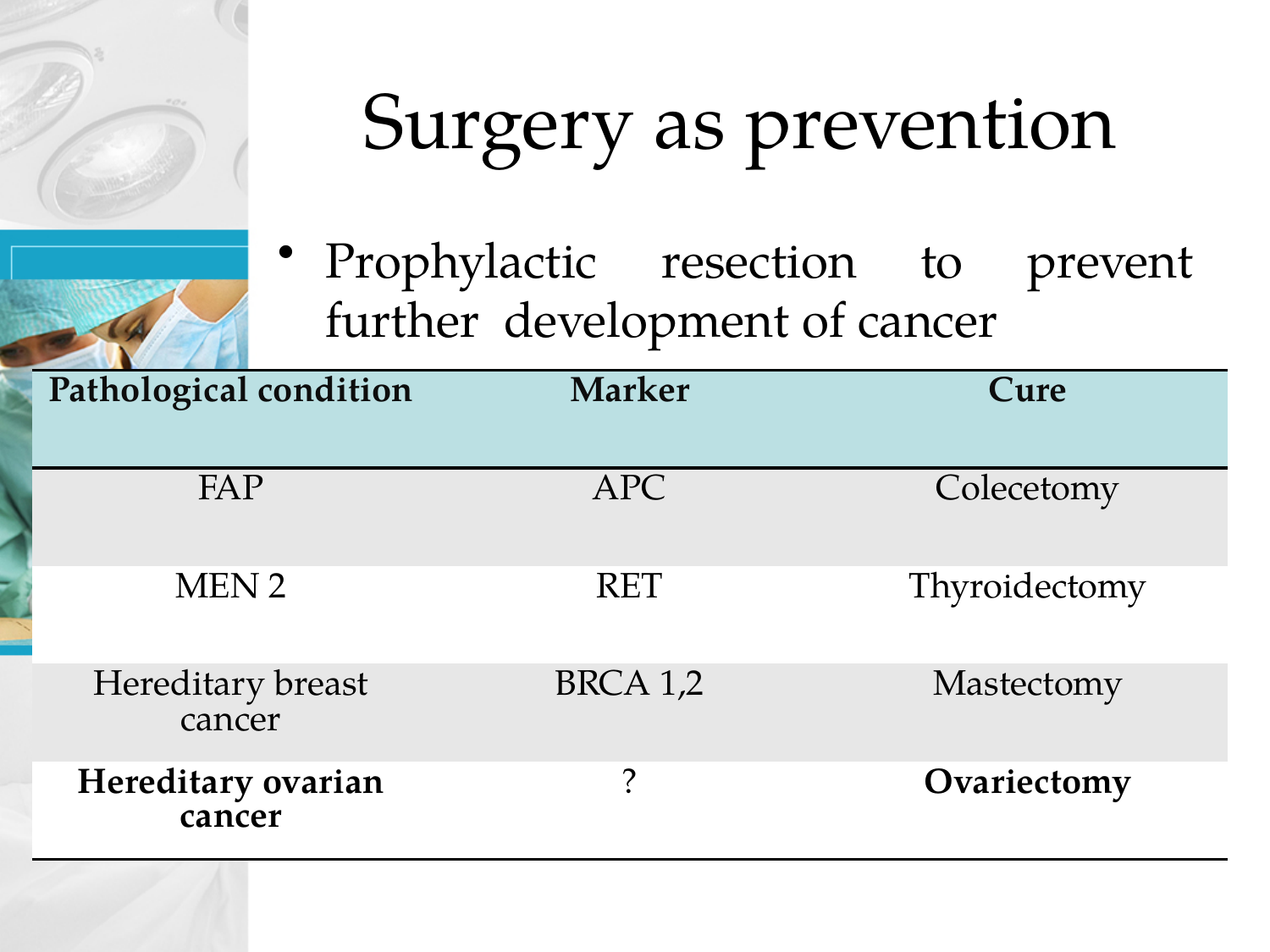

# Surgery as prevention
Prophylactic resection to prevent further  development of cancer

| Pathological condition | Marker | Cure |
| --- | --- | --- |
| FAP | APC | Colecetomy |
| MEN 2 | RET | Thyroidectomy |
| Hereditary breast cancer | BRCA 1,2 | Mastectomy |
| Hereditary ovarian cancer | ? | Ovariectomy |